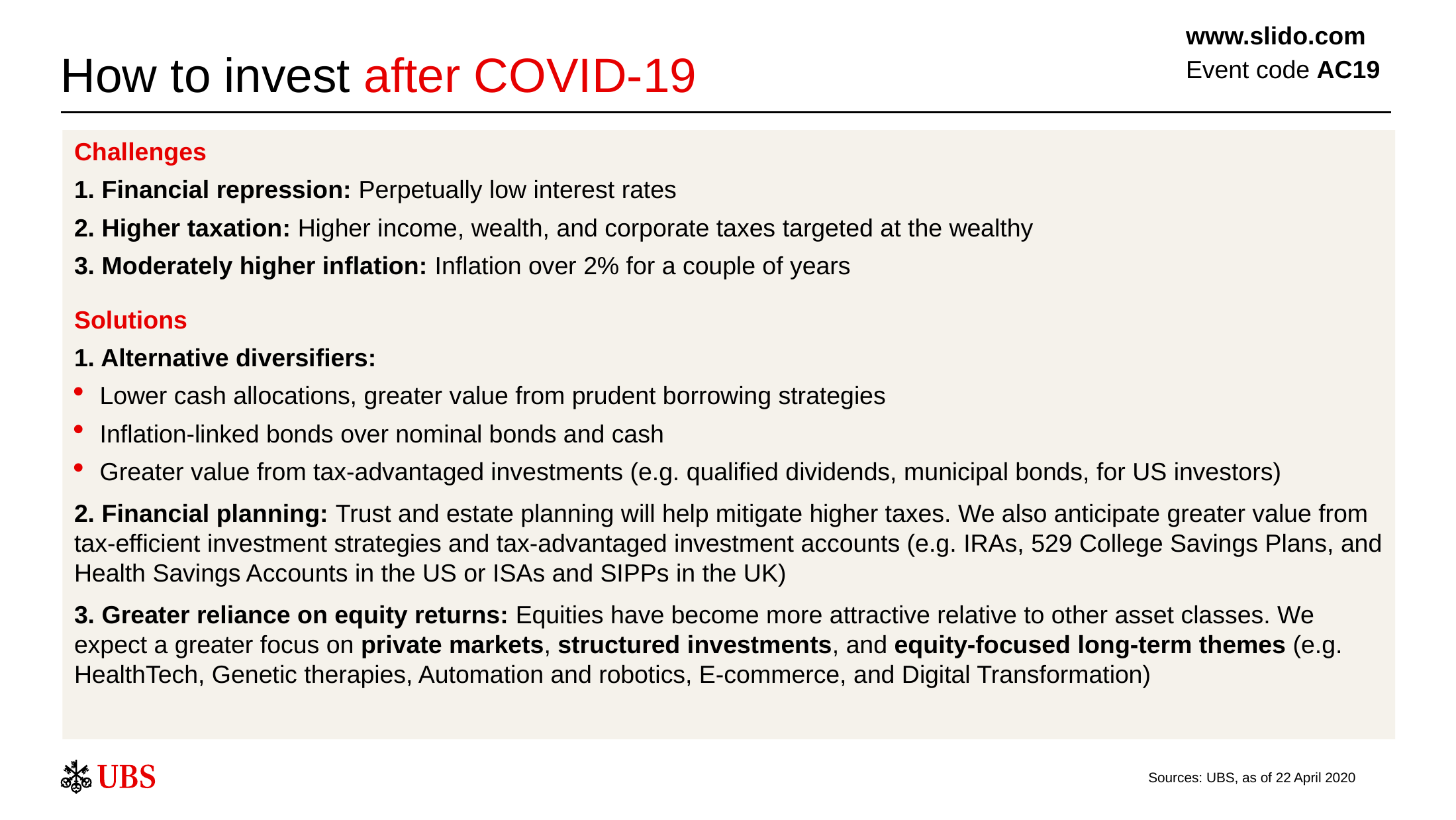

# How to invest after COVID-19
www.slido.com
Event code AC19
Challenges
1. Financial repression: Perpetually low interest rates
2. Higher taxation: Higher income, wealth, and corporate taxes targeted at the wealthy
3. Moderately higher inflation: Inflation over 2% for a couple of years
Solutions
1. Alternative diversifiers:
Lower cash allocations, greater value from prudent borrowing strategies
Inflation-linked bonds over nominal bonds and cash
Greater value from tax-advantaged investments (e.g. qualified dividends, municipal bonds, for US investors)
2. Financial planning: Trust and estate planning will help mitigate higher taxes. We also anticipate greater value from tax-efficient investment strategies and tax-advantaged investment accounts (e.g. IRAs, 529 College Savings Plans, and Health Savings Accounts in the US or ISAs and SIPPs in the UK)
3. Greater reliance on equity returns: Equities have become more attractive relative to other asset classes. We expect a greater focus on private markets, structured investments, and equity-focused long-term themes (e.g. HealthTech, Genetic therapies, Automation and robotics, E-commerce, and Digital Transformation)

Sources: UBS, as of 22 April 2020